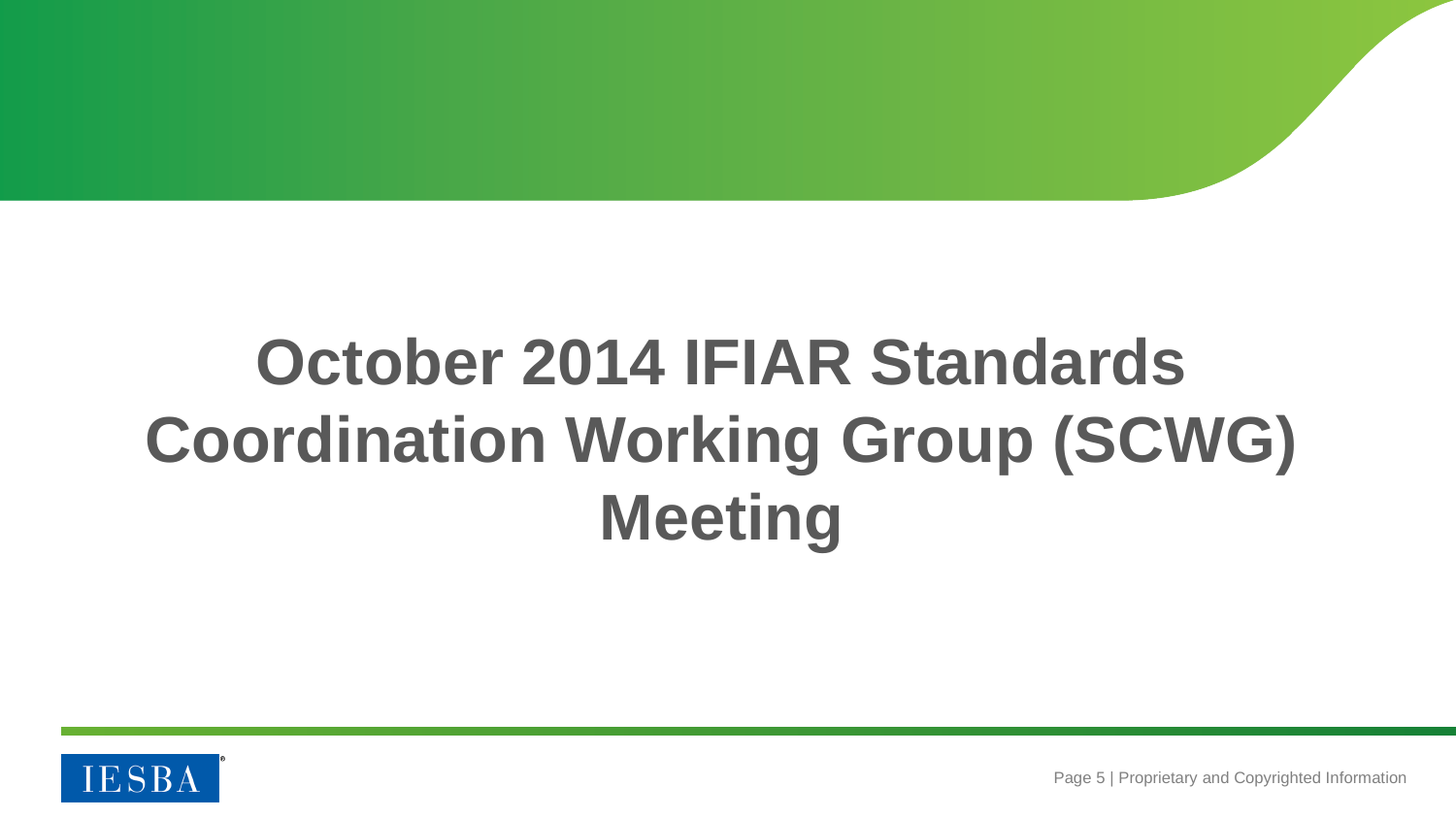

October 2014 IFIAR Standards Coordination Working Group (SCWG) Meeting